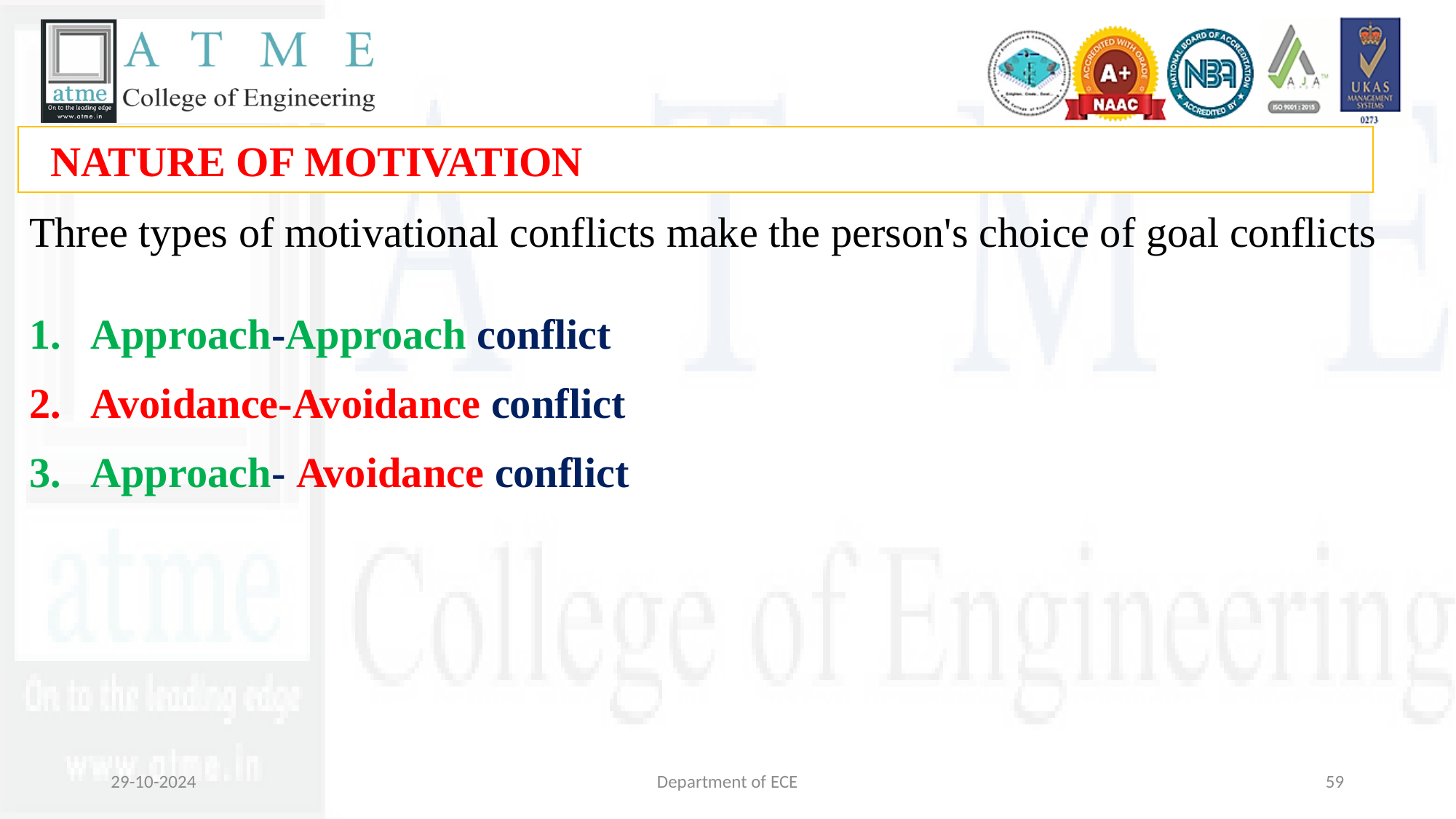

NATURE OF MOTIVATION

Three types of motivational conflicts make the person's choice of goal conflicts

Approach-Approach conflict
Avoidance-Avoidance conflict
Approach- Avoidance conflict

29-10-2024
Department of ECE
59